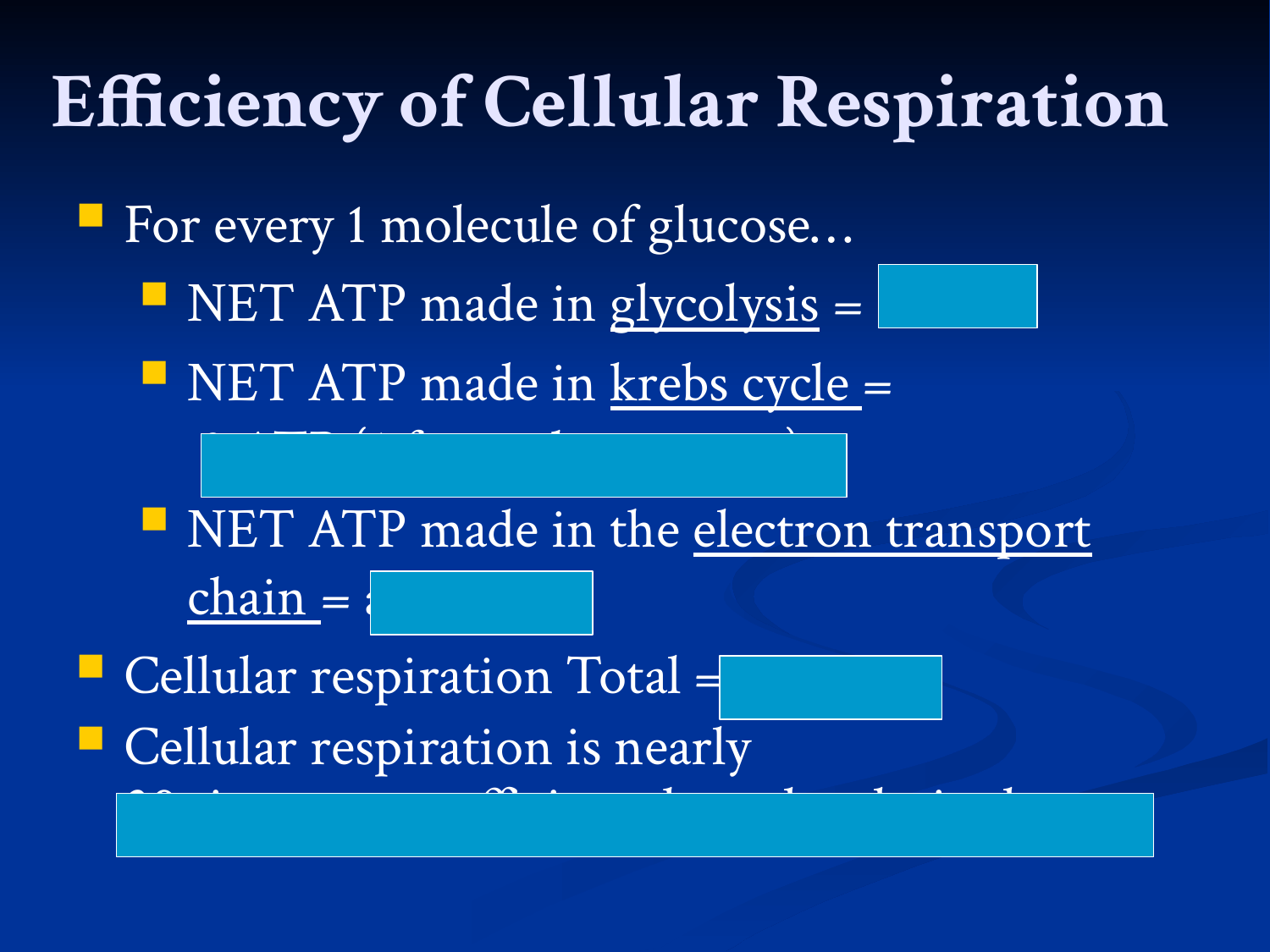

Efficiency of Cellular Respiration
For every 1 molecule of glucose…
NET ATP made in glycolysis = 2 ATP
NET ATP made in krebs cycle =
 2 ATP (1 for each pyruvate)
NET ATP made in the electron transport chain = about 32
Cellular respiration Total = 36 ATP
Cellular respiration is nearly
20 times more efficient than glycolysis alone.